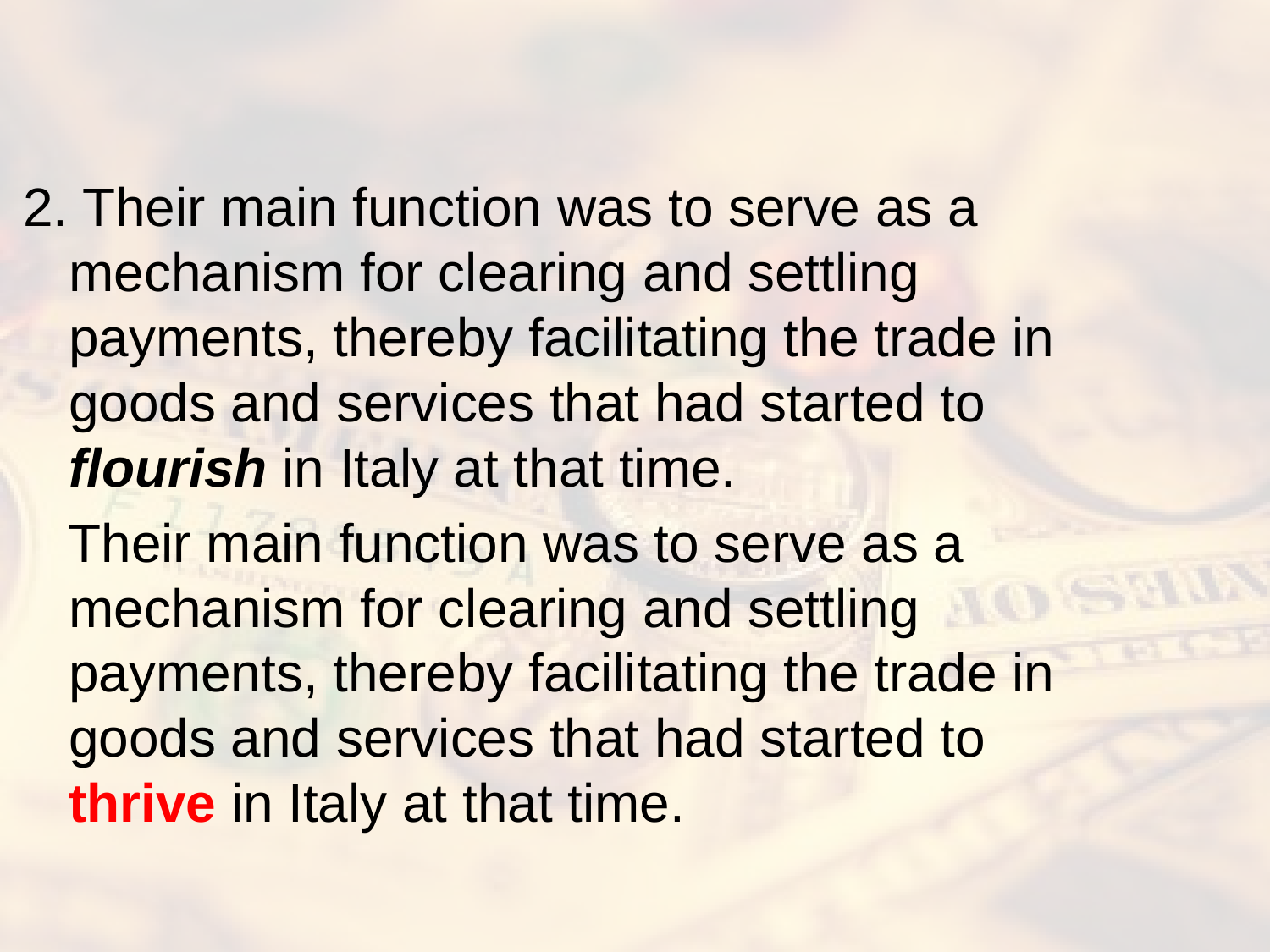

#
2. Their main function was to serve as a mechanism for clearing and settling payments, thereby facilitating the trade in goods and services that had started to flourish in Italy at that time.
   Their main function was to serve as a mechanism for clearing and settling payments, thereby facilitating the trade in goods and services that had started to thrive in Italy at that time.